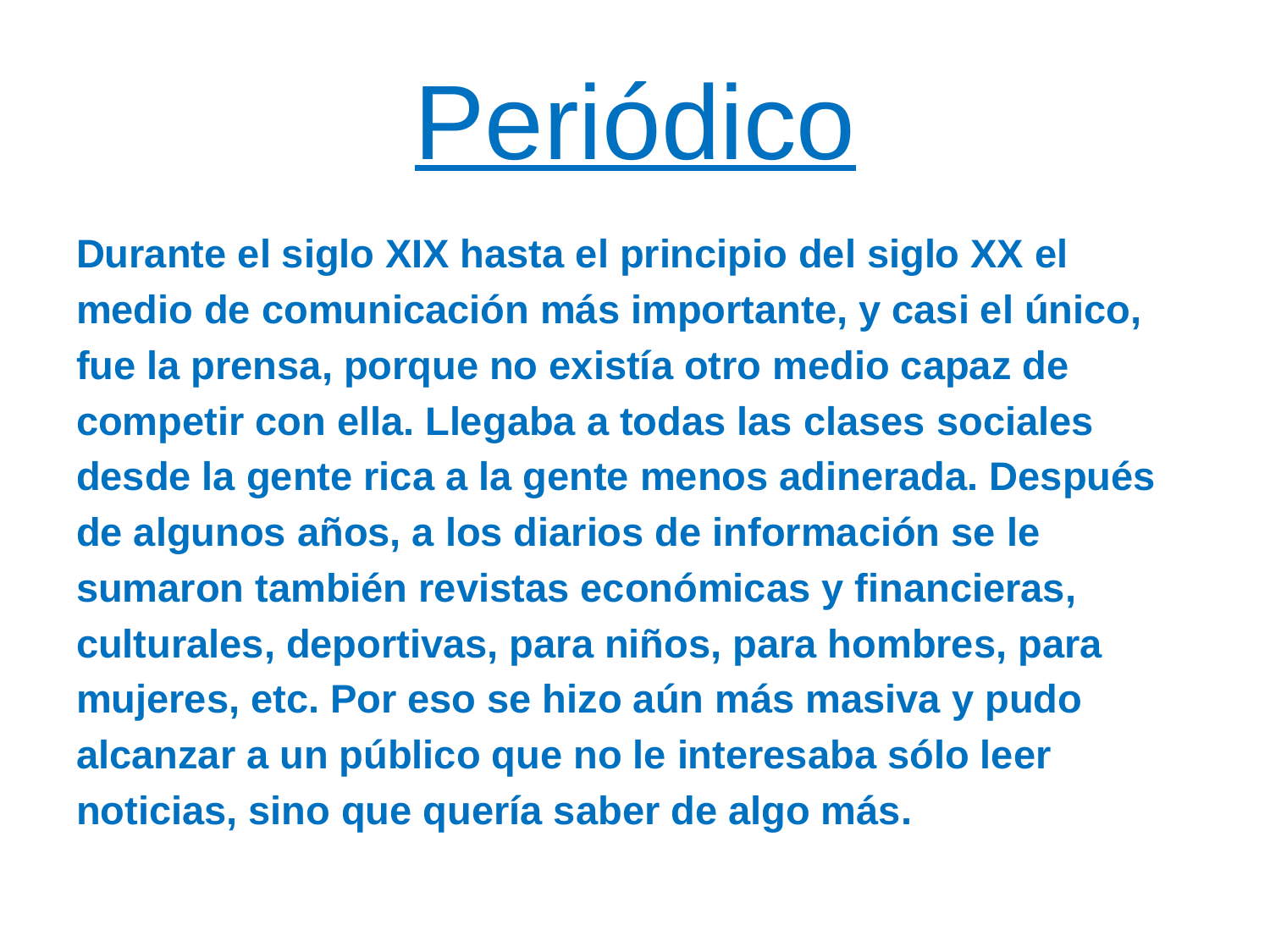

# Periódico
Durante el siglo XIX hasta el principio del siglo XX el
medio de comunicación más importante, y casi el único,
fue la prensa, porque no existía otro medio capaz de
competir con ella. Llegaba a todas las clases sociales
desde la gente rica a la gente menos adinerada. Después
de algunos años, a los diarios de información se le
sumaron también revistas económicas y financieras,
culturales, deportivas, para niños, para hombres, para
mujeres, etc. Por eso se hizo aún más masiva y pudo
alcanzar a un público que no le interesaba sólo leer
noticias, sino que quería saber de algo más.